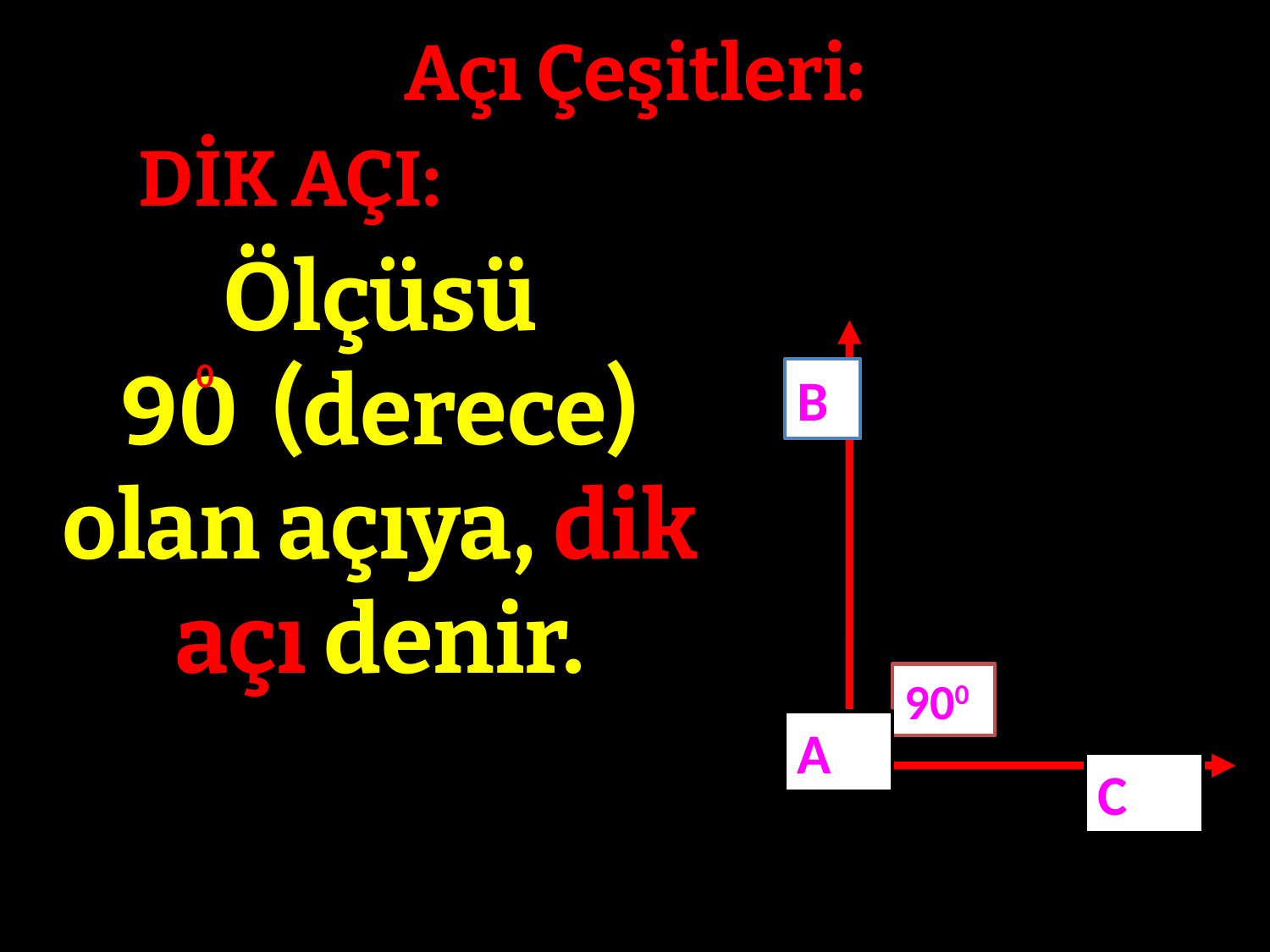

Açı Çeşitleri:
DİK AÇI:
Ölçüsü
 90  (derece)  olan açıya, dik açı denir.
#

B
900
A

C

0